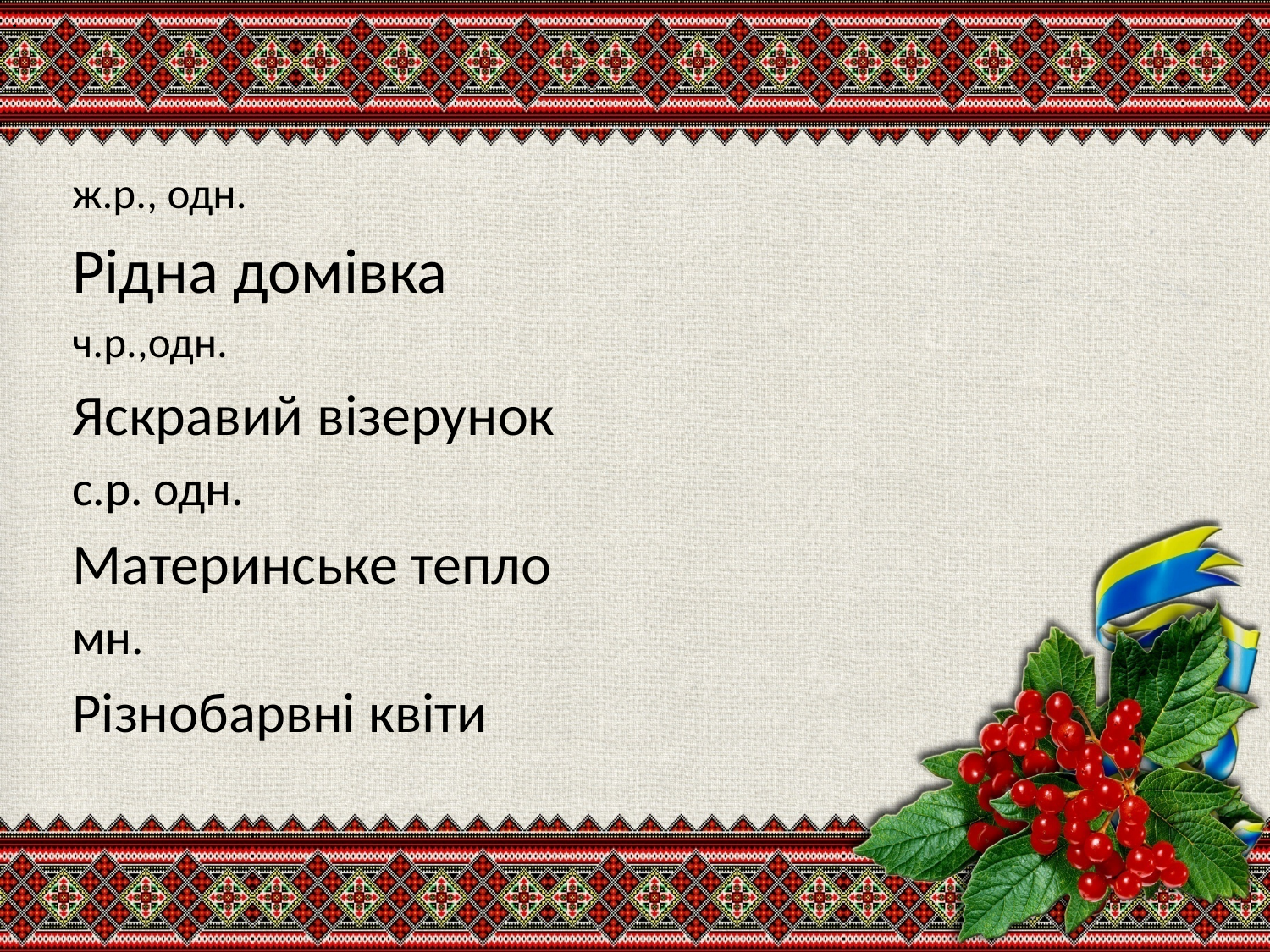

.
ж.р., одн.
Рідна домівка
ч.р.,одн.
Яскравий візерунок
с.р. одн.
Материнське тепло
мн.
Різнобарвні квіти

#